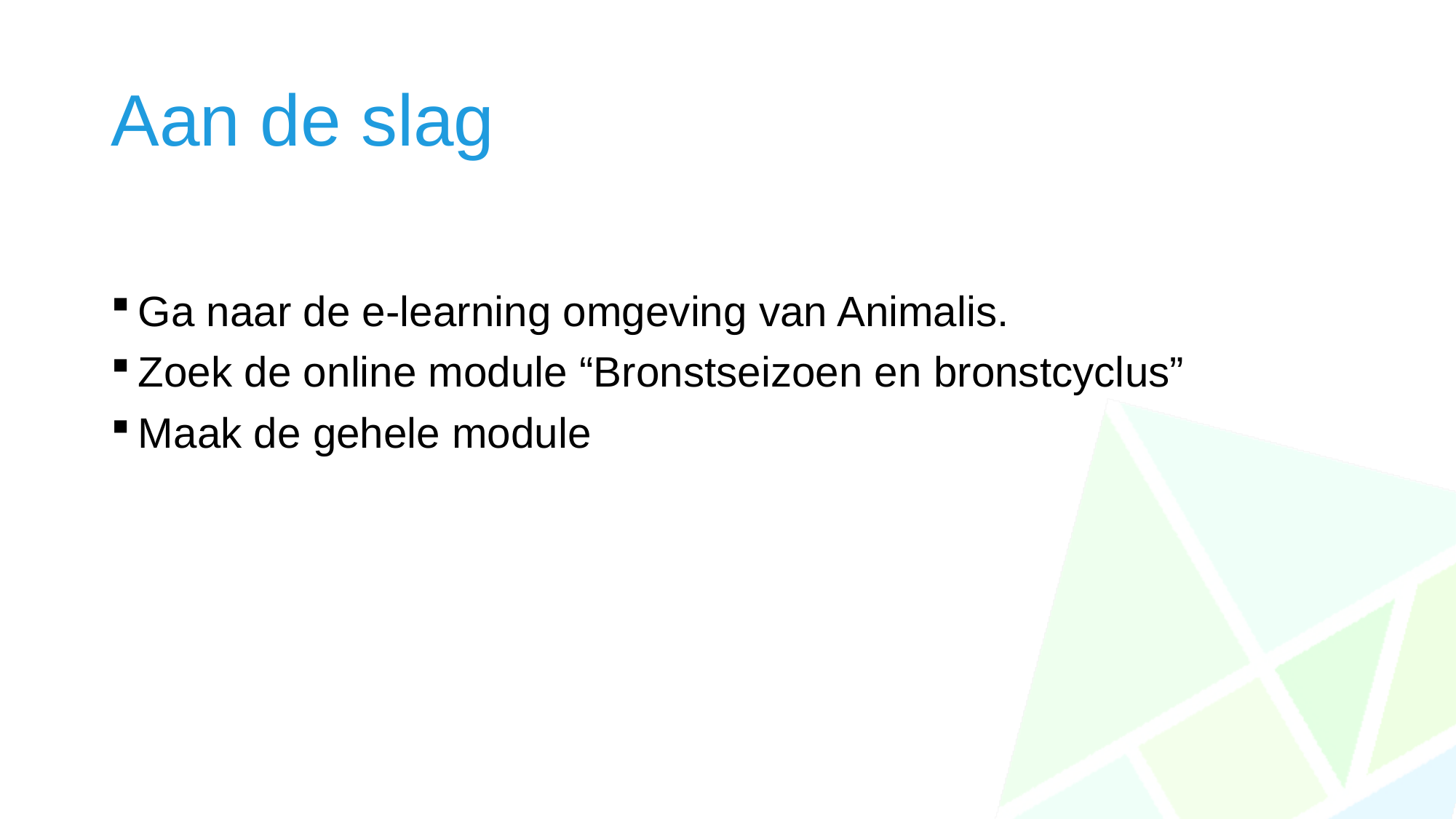

# Aan de slag

Ga naar de e-learning omgeving van Animalis.
Zoek de online module “Bronstseizoen en bronstcyclus”
Maak de gehele module